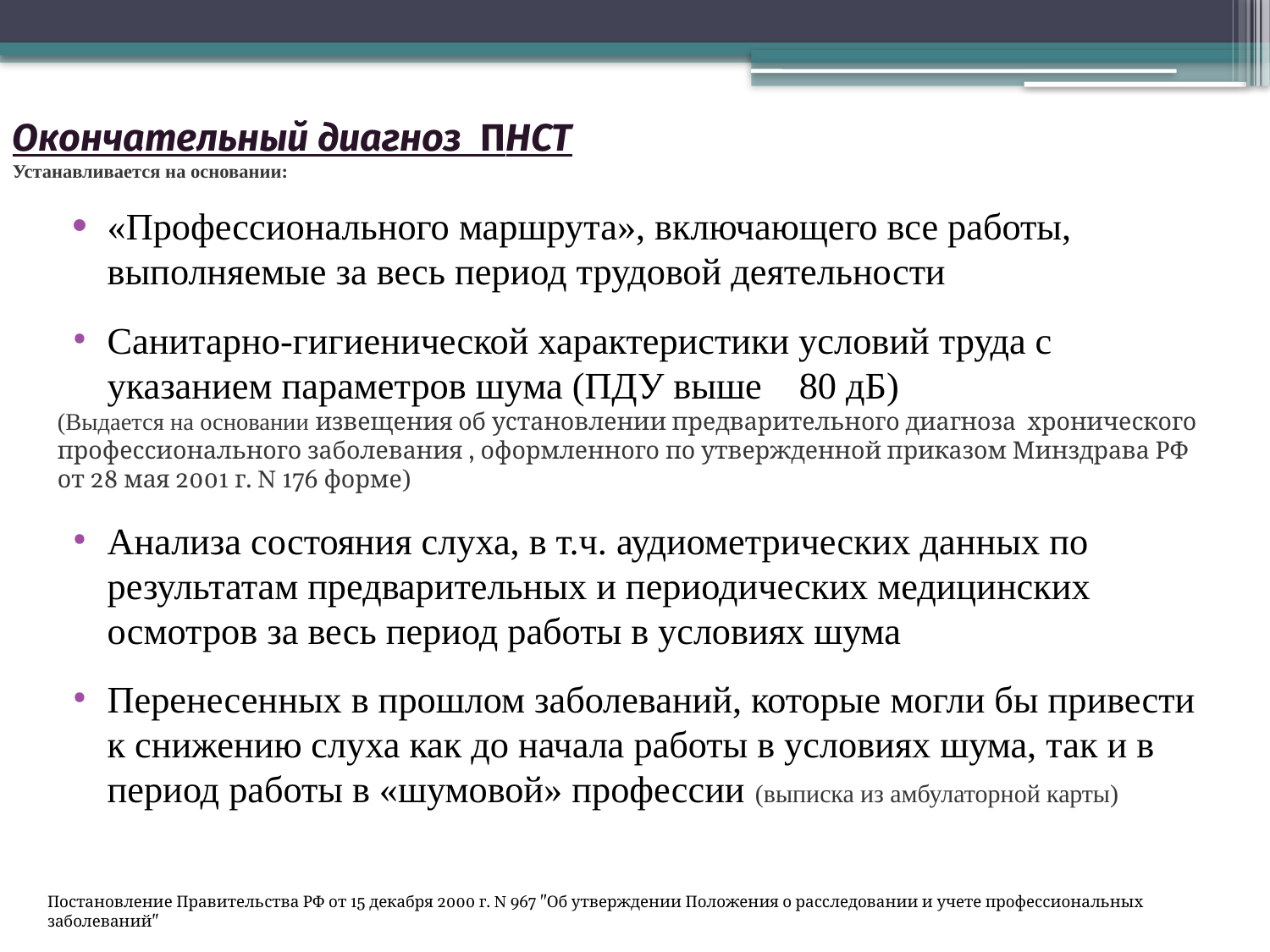

# Окончательный диагноз  ПНСТ Устанавливается на основании:
«Профессионального маршрута», включающего все работы, выполняемые за весь период трудовой деятельности
Санитарно-гигиенической характеристики условий труда с указанием параметров шума (ПДУ выше    80 дБ)
(Выдается на основании извещения об установлении предварительного диагноза  хронического профессионального заболевания , оформленного по утвержденной приказом Минздрава РФ от 28 мая 2001 г. N 176 форме)
Анализа состояния слуха, в т.ч. аудиометрических данных по результатам предварительных и периодических медицинских осмотров за весь период работы в условиях шума
Перенесенных в прошлом заболеваний, которые могли бы привести к снижению слуха как до начала работы в условиях шума, так и в период работы в «шумовой» профессии (выписка из амбулаторной карты)
Постановление Правительства РФ от 15 декабря 2000 г. N 967 "Об утверждении Положения о расследовании и учете профессиональных заболеваний"